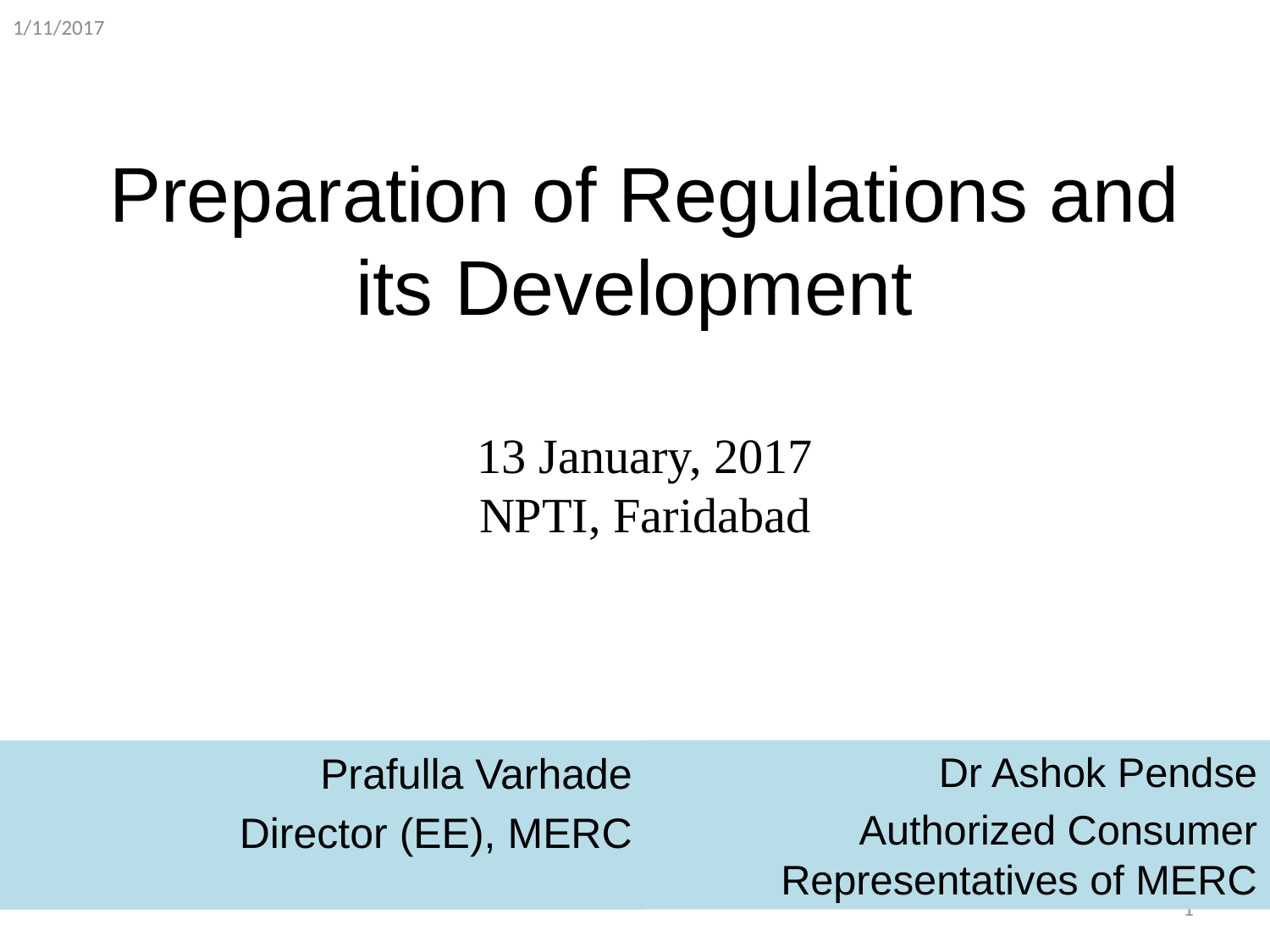

1/11/2017
# Preparation of Regulations and its Development 13 January, 2017 NPTI, Faridabad
Dr Ashok Pendse
Authorized Consumer Representatives of MERC
Prafulla Varhade
Director (EE), MERC
1